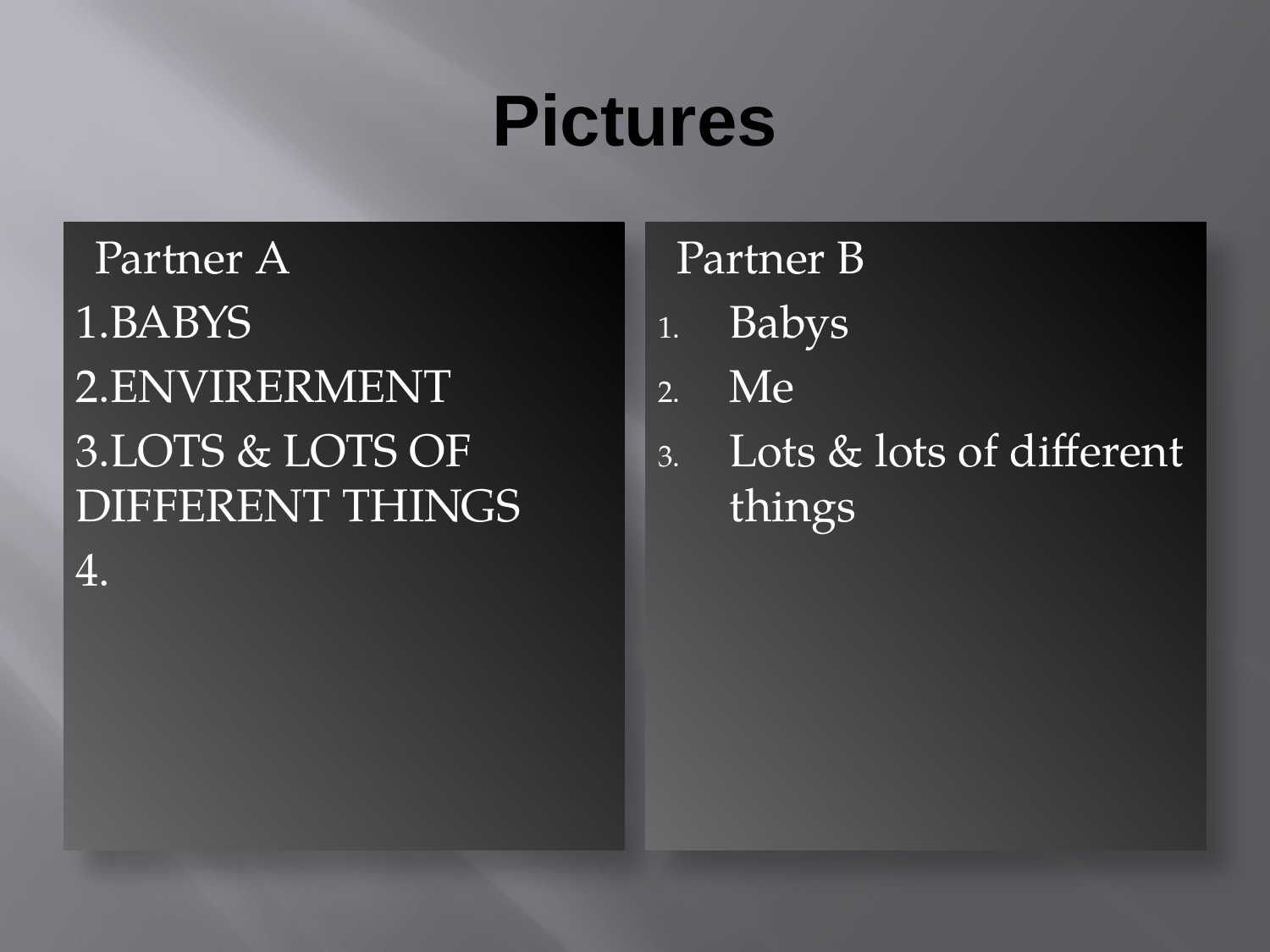

# Pictures
Partner A
1.BABYS
2.ENVIRERMENT
3.LOTS & LOTS OF DIFFERENT THINGS
4.
Partner B
Babys
Me
Lots & lots of different things